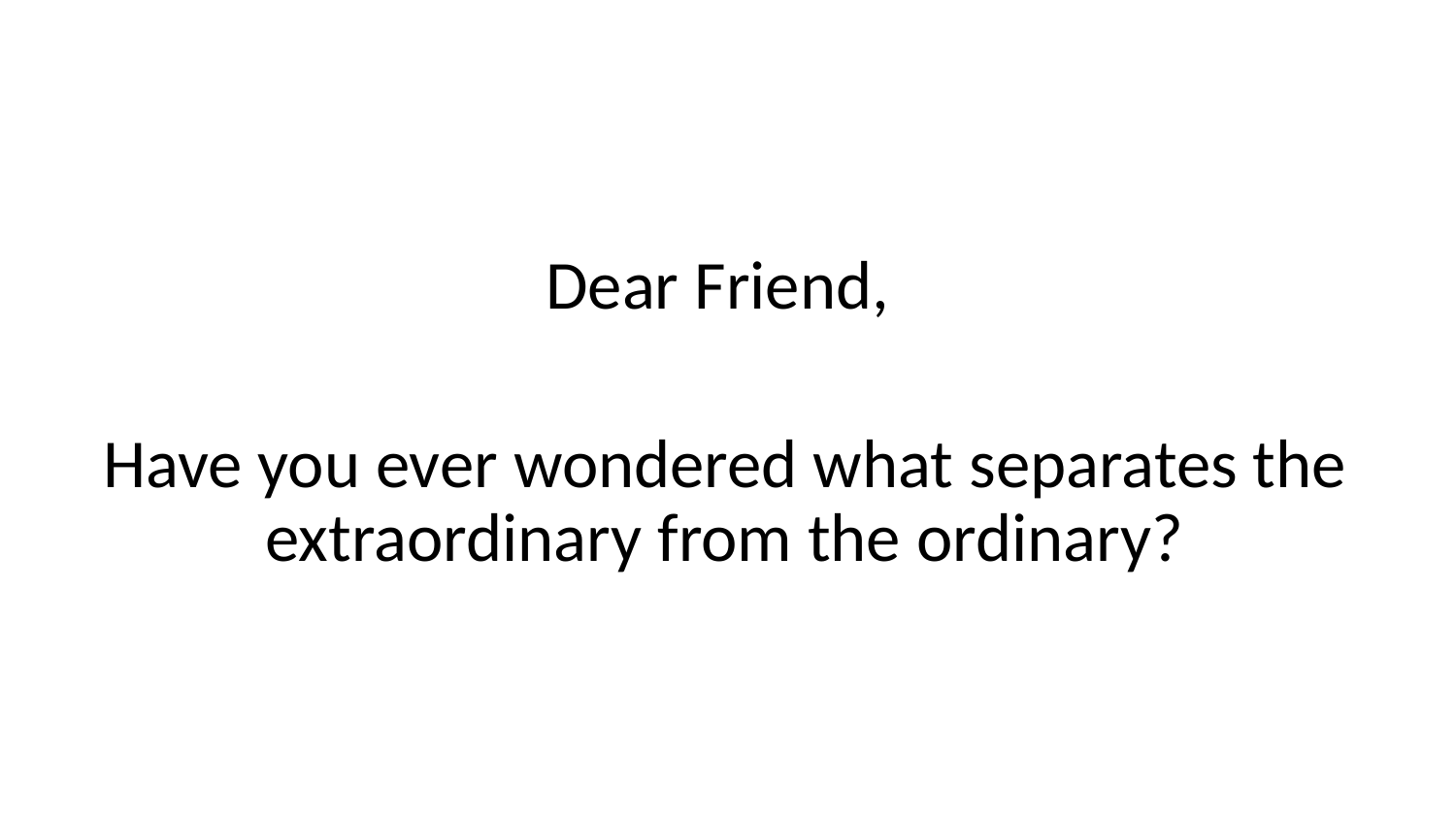

Dear Friend,

Have you ever wondered what separates the extraordinary from the ordinary?